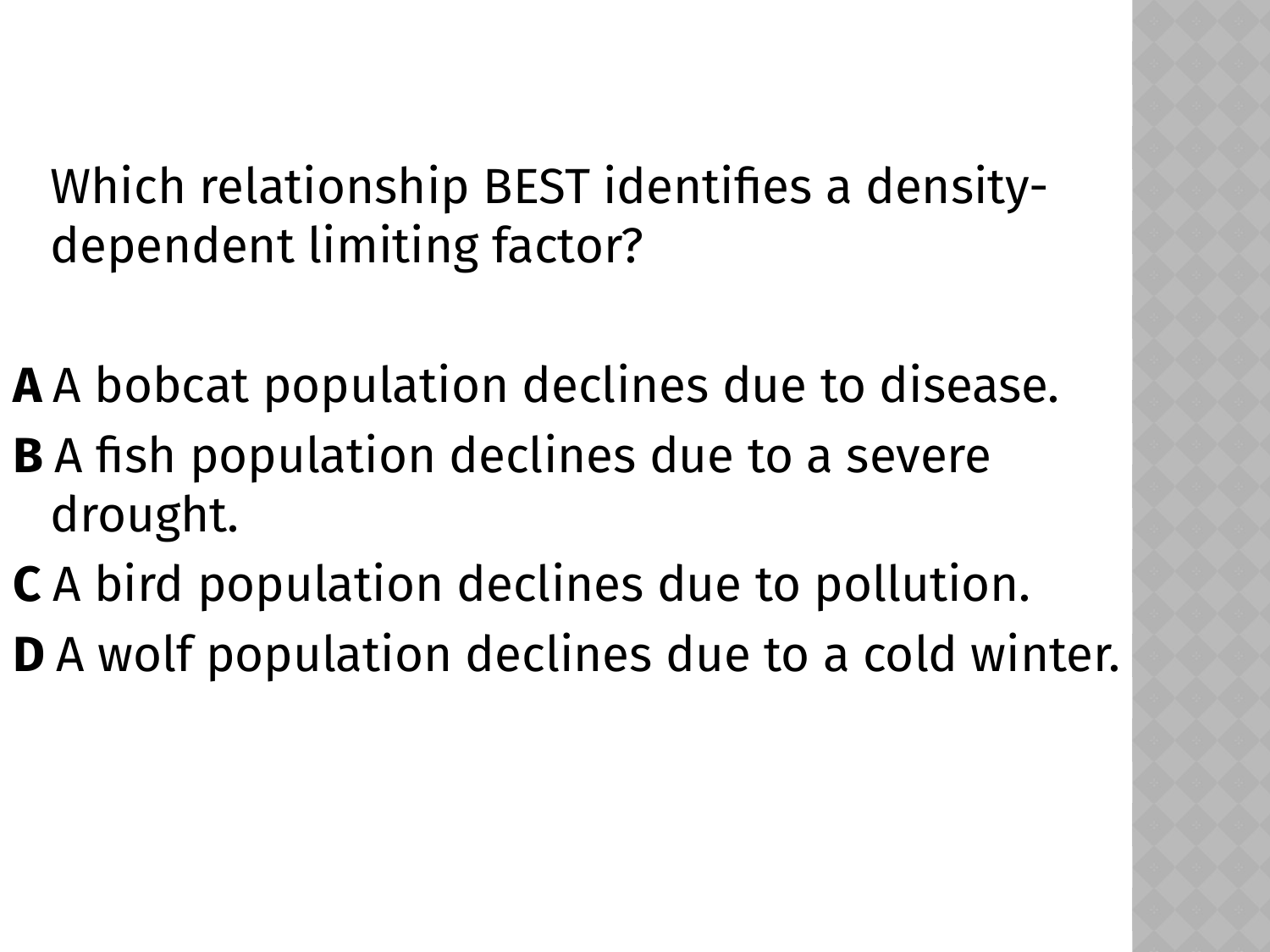

#
 	Which relationship BEST identifies a density-dependent limiting factor?

A A bobcat population declines due to disease.
B A fish population declines due to a severe drought.
C A bird population declines due to pollution.
D A wolf population declines due to a cold winter.